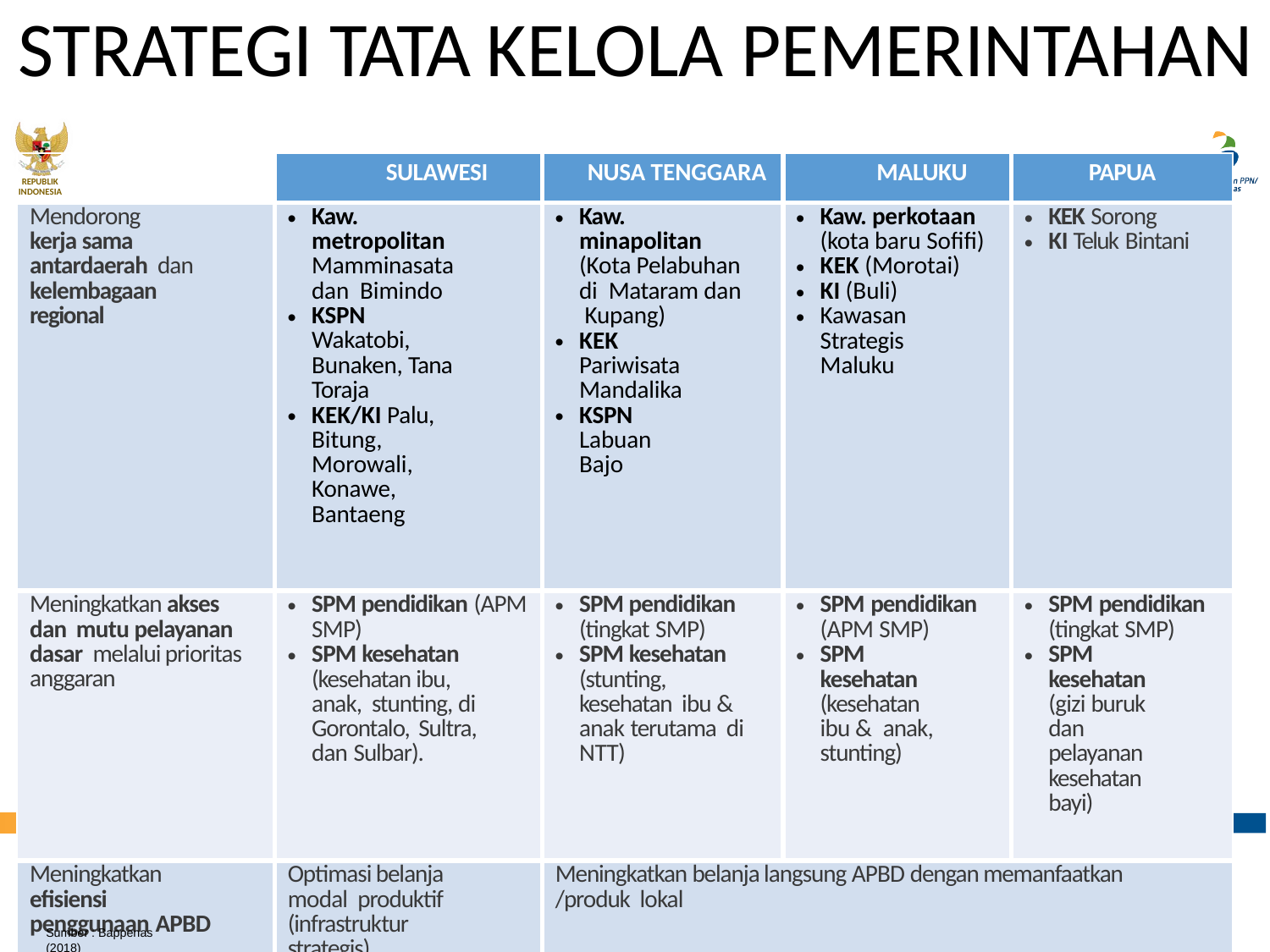

STRATEGI TATA KELOLA PEMERINTAHAN
#

|  | SULAWESI | NUSA TENGGARA | MALUKU | PAPUA |
| --- | --- | --- | --- | --- |
| Mendorong kerja sama antardaerah dan kelembagaan regional | Kaw. metropolitan Mamminasata dan Bimindo KSPN Wakatobi, Bunaken, Tana Toraja KEK/KI Palu, Bitung, Morowali, Konawe, Bantaeng | Kaw. minapolitan (Kota Pelabuhan di Mataram dan Kupang) KEK Pariwisata Mandalika KSPN Labuan Bajo | Kaw. perkotaan (kota baru Sofifi) KEK (Morotai) KI (Buli) Kawasan Strategis Maluku | KEK Sorong KI Teluk Bintani |
| Meningkatkan akses dan mutu pelayanan dasar melalui prioritas anggaran | SPM pendidikan (APM SMP) SPM kesehatan (kesehatan ibu, anak, stunting, di Gorontalo, Sultra, dan Sulbar). | SPM pendidikan (tingkat SMP) SPM kesehatan (stunting, kesehatan ibu & anak terutama di NTT) | SPM pendidikan (APM SMP) SPM kesehatan (kesehatan ibu & anak, stunting) | SPM pendidikan (tingkat SMP) SPM kesehatan (gizi buruk dan pelayanan kesehatan bayi) |
| Meningkatkan efisiensi penggunaan APBD | Optimasi belanja modal produktif (infrastruktur strategis) | Meningkatkan belanja langsung APBD dengan memanfaatkan /produk lokal |  |  |

REPUBLIK
INDONESIA

93
Sumber : Bappenas (2018)